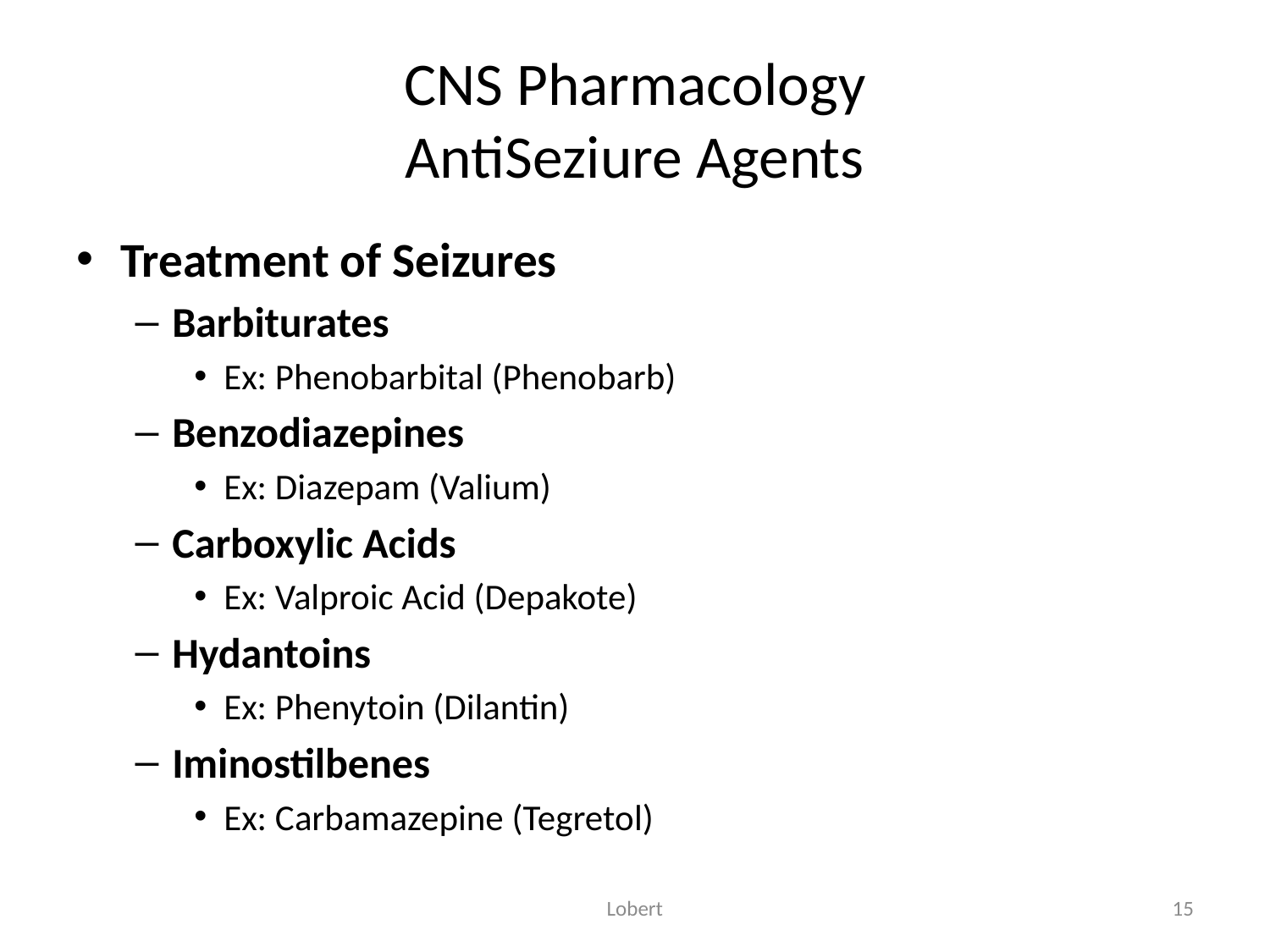

# CNS Pharmacology AntiSeziure Agents
Treatment of Seizures
Barbiturates
Ex: Phenobarbital (Phenobarb)
Benzodiazepines
Ex: Diazepam (Valium)
Carboxylic Acids
Ex: Valproic Acid (Depakote)
Hydantoins
Ex: Phenytoin (Dilantin)
Iminostilbenes
Ex: Carbamazepine (Tegretol)
Lobert
15